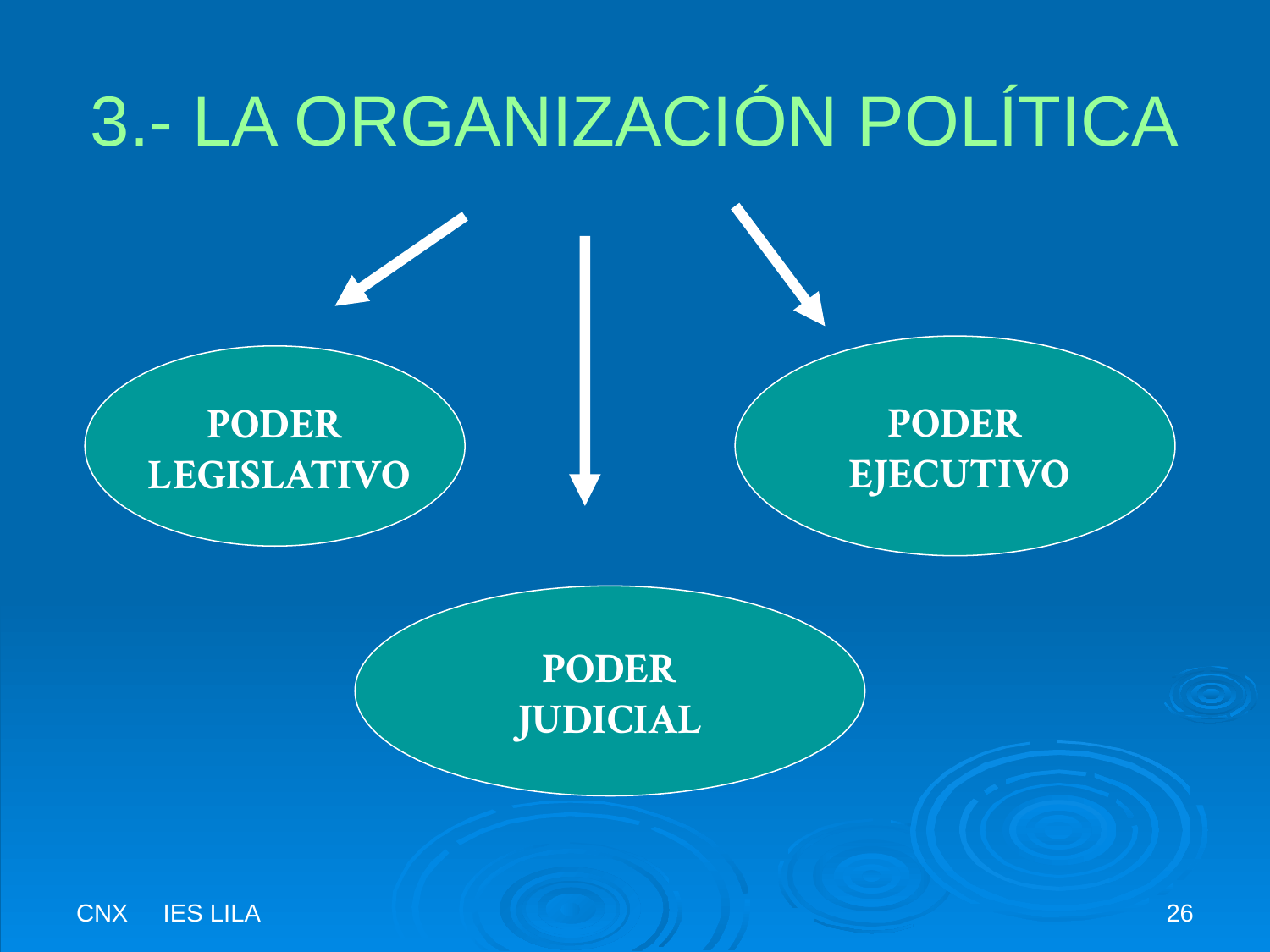

# 3.- LA ORGANIZACIÓN POLÍTICA

PODER
 EJECUTIVO
PODER
 LEGISLATIVO
PODER
JUDICIAL
CNX     IES LILA
26